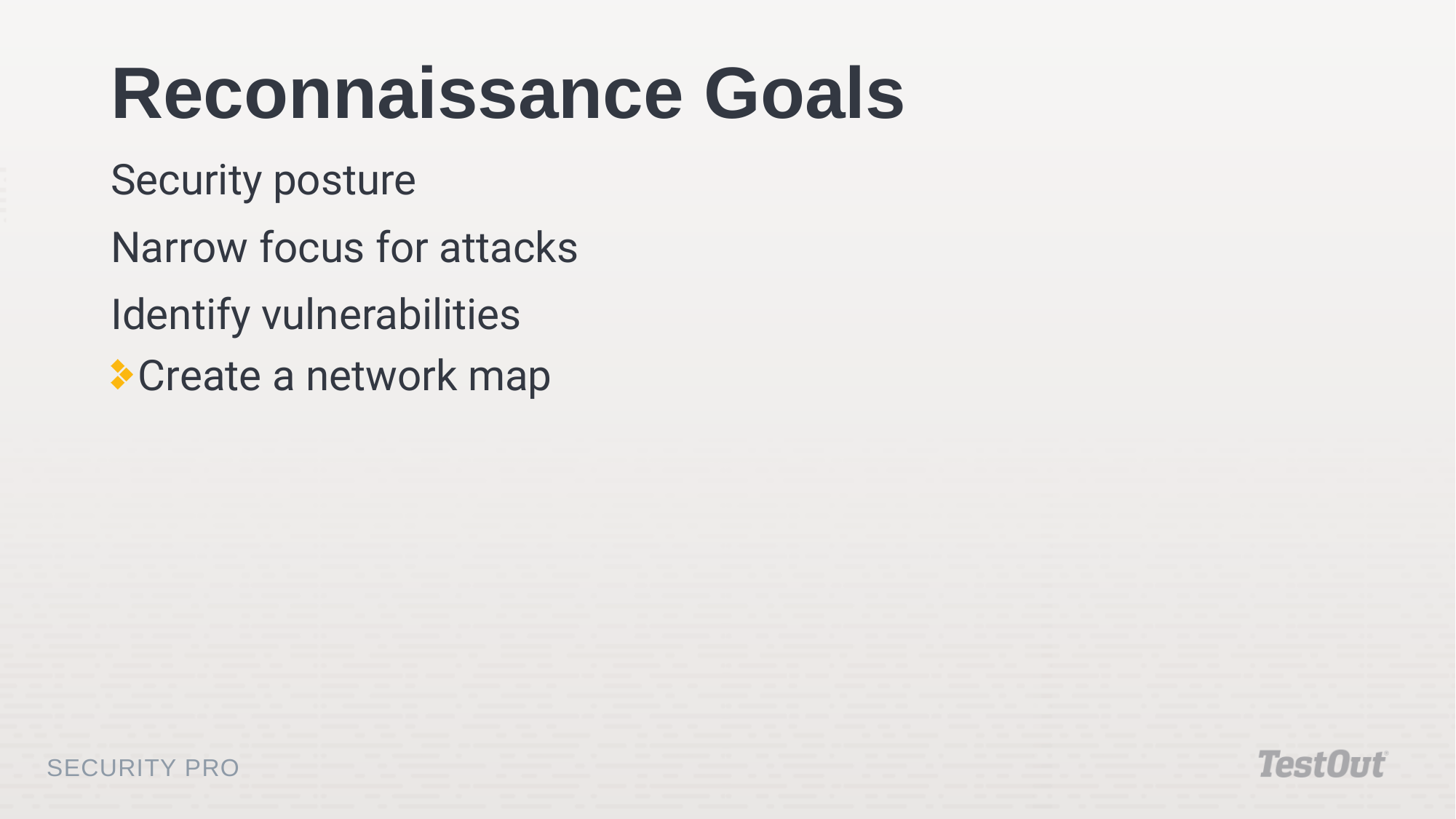

# Reconnaissance Goals
Security posture
Narrow focus for attacks
Identify vulnerabilities
Create a network map
Security Pro